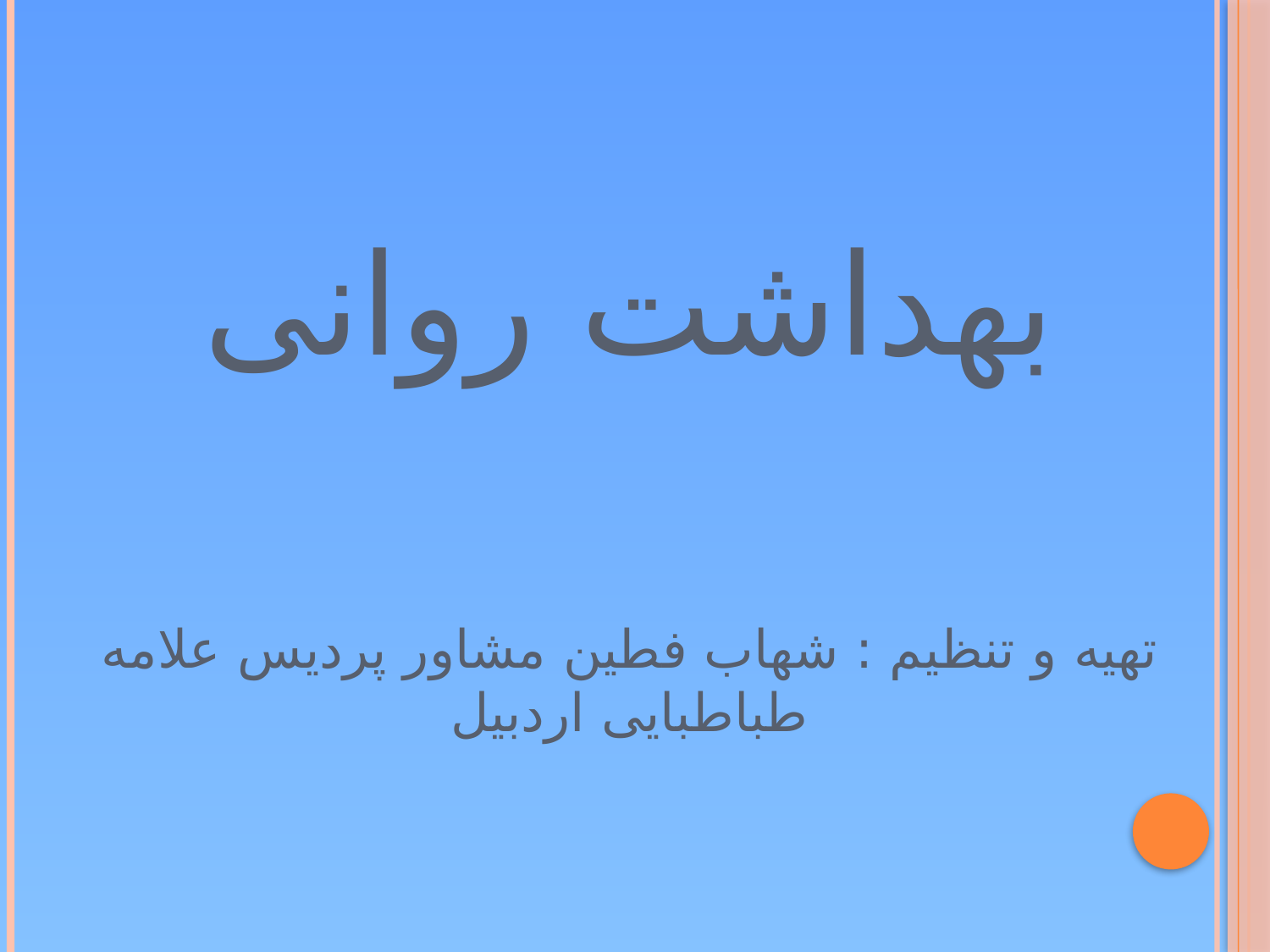

# بهداشت روانی تهیه و تنظیم : شهاب فطین مشاور پردیس علامه طباطبایی اردبیل